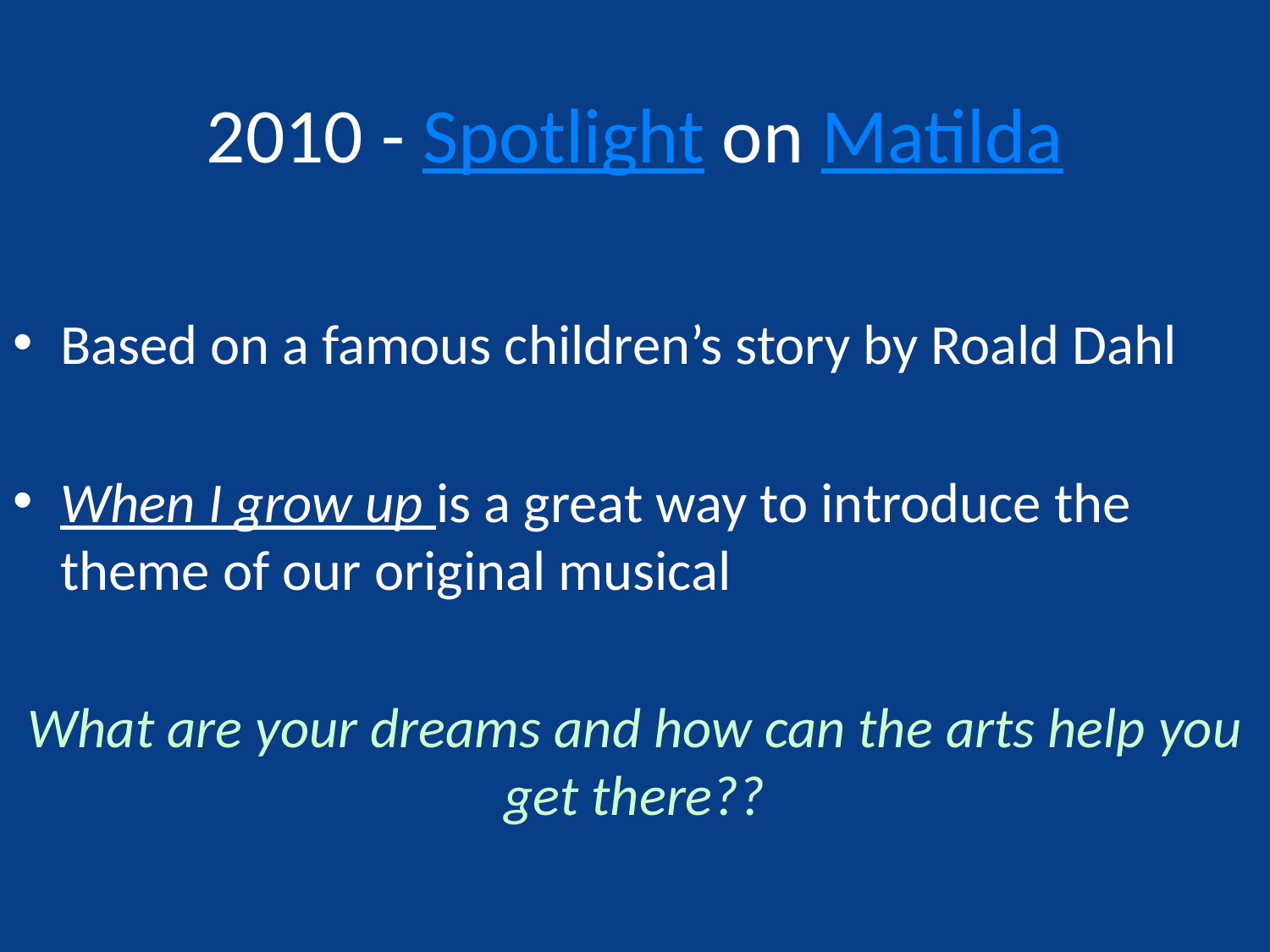

# 2010 - Spotlight on Matilda

Based on a famous children’s story by Roald Dahl

When I grow up is a great way to introduce the theme of our original musical

What are your dreams and how can the arts help you get there??